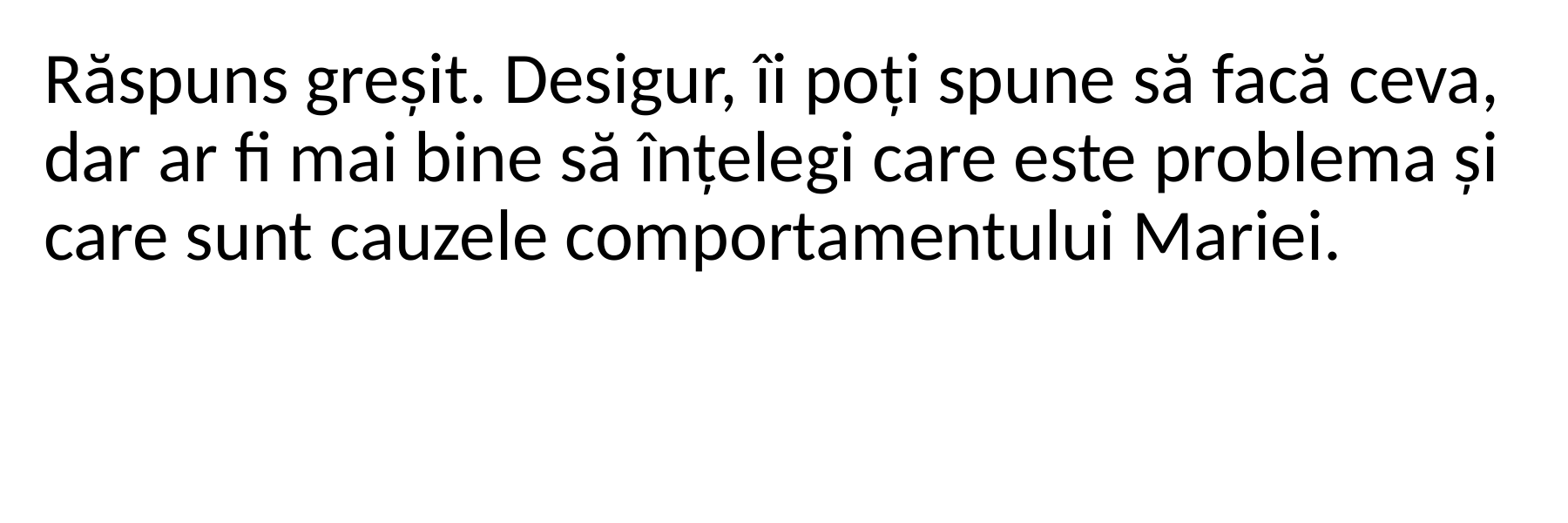

Răspuns greșit. Desigur, îi poți spune să facă ceva, dar ar fi mai bine să înțelegi care este problema și care sunt cauzele comportamentului Mariei.